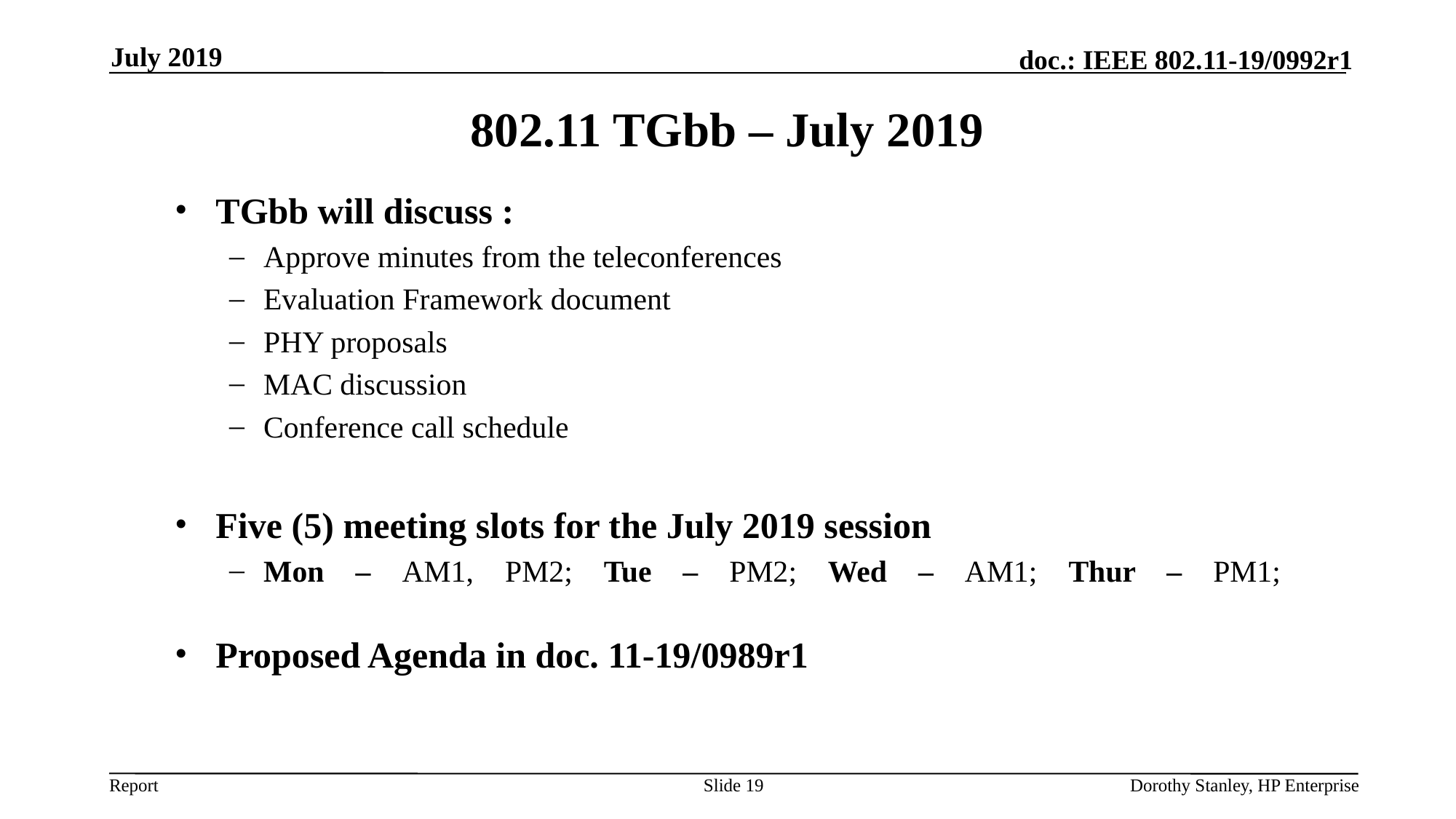

July 2019
802.11 TGbb – July 2019
TGbb will discuss :
Approve minutes from the teleconferences
Evaluation Framework document
PHY proposals
MAC discussion
Conference call schedule

Five (5) meeting slots for the July 2019 session
Mon – AM1, PM2; Tue – PM2; Wed – AM1; Thur – PM1;
Proposed Agenda in doc. 11-19/0989r1
Slide 19
Dorothy Stanley, HP Enterprise